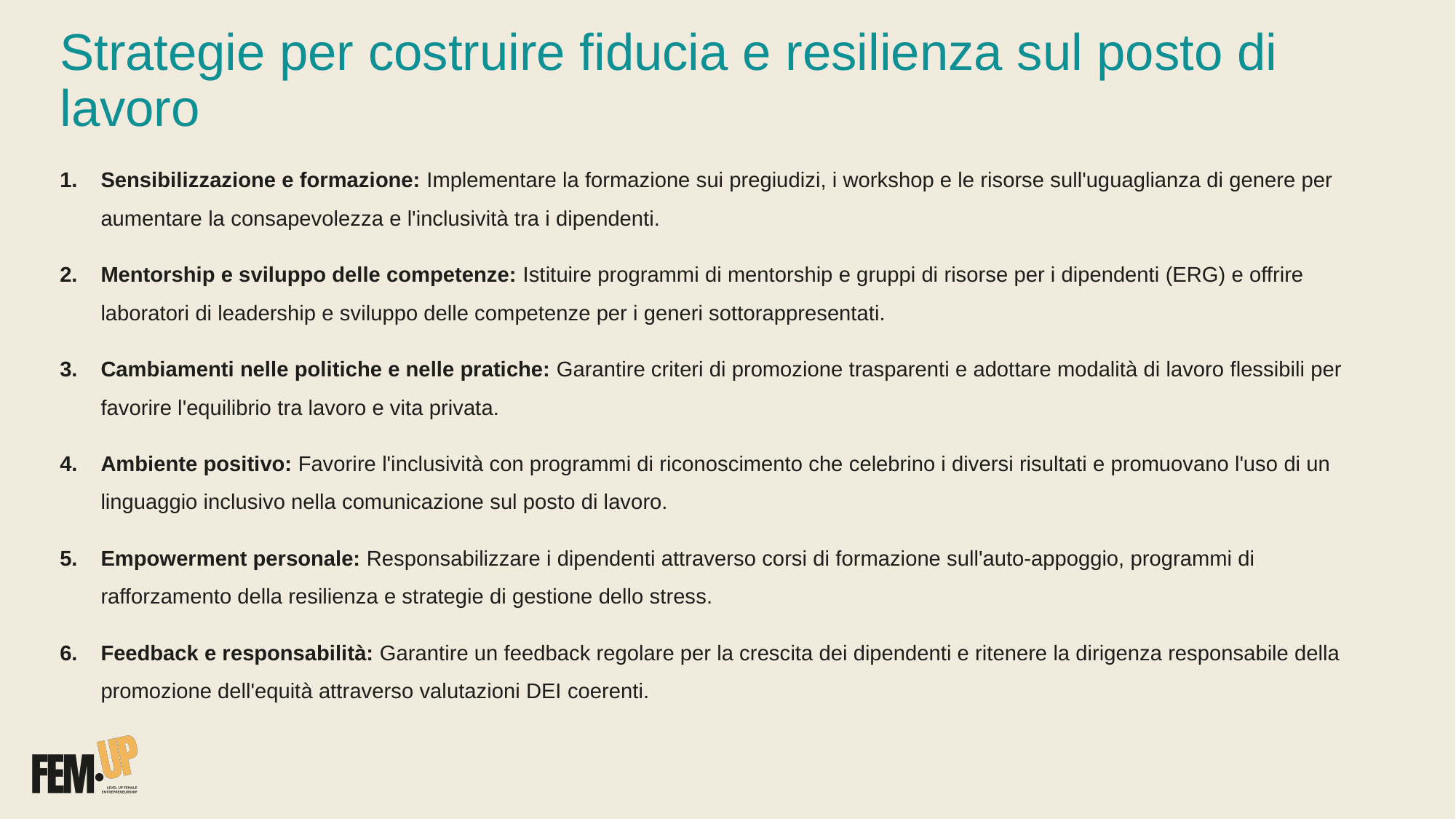

# Strategie per costruire fiducia e resilienza sul posto di lavoro
Sensibilizzazione e formazione: Implementare la formazione sui pregiudizi, i workshop e le risorse sull'uguaglianza di genere per aumentare la consapevolezza e l'inclusività tra i dipendenti.
Mentorship e sviluppo delle competenze: Istituire programmi di mentorship e gruppi di risorse per i dipendenti (ERG) e offrire laboratori di leadership e sviluppo delle competenze per i generi sottorappresentati.
Cambiamenti nelle politiche e nelle pratiche: Garantire criteri di promozione trasparenti e adottare modalità di lavoro flessibili per favorire l'equilibrio tra lavoro e vita privata.
Ambiente positivo: Favorire l'inclusività con programmi di riconoscimento che celebrino i diversi risultati e promuovano l'uso di un linguaggio inclusivo nella comunicazione sul posto di lavoro.
Empowerment personale: Responsabilizzare i dipendenti attraverso corsi di formazione sull'auto-appoggio, programmi di rafforzamento della resilienza e strategie di gestione dello stress.
Feedback e responsabilità: Garantire un feedback regolare per la crescita dei dipendenti e ritenere la dirigenza responsabile della promozione dell'equità attraverso valutazioni DEI coerenti.